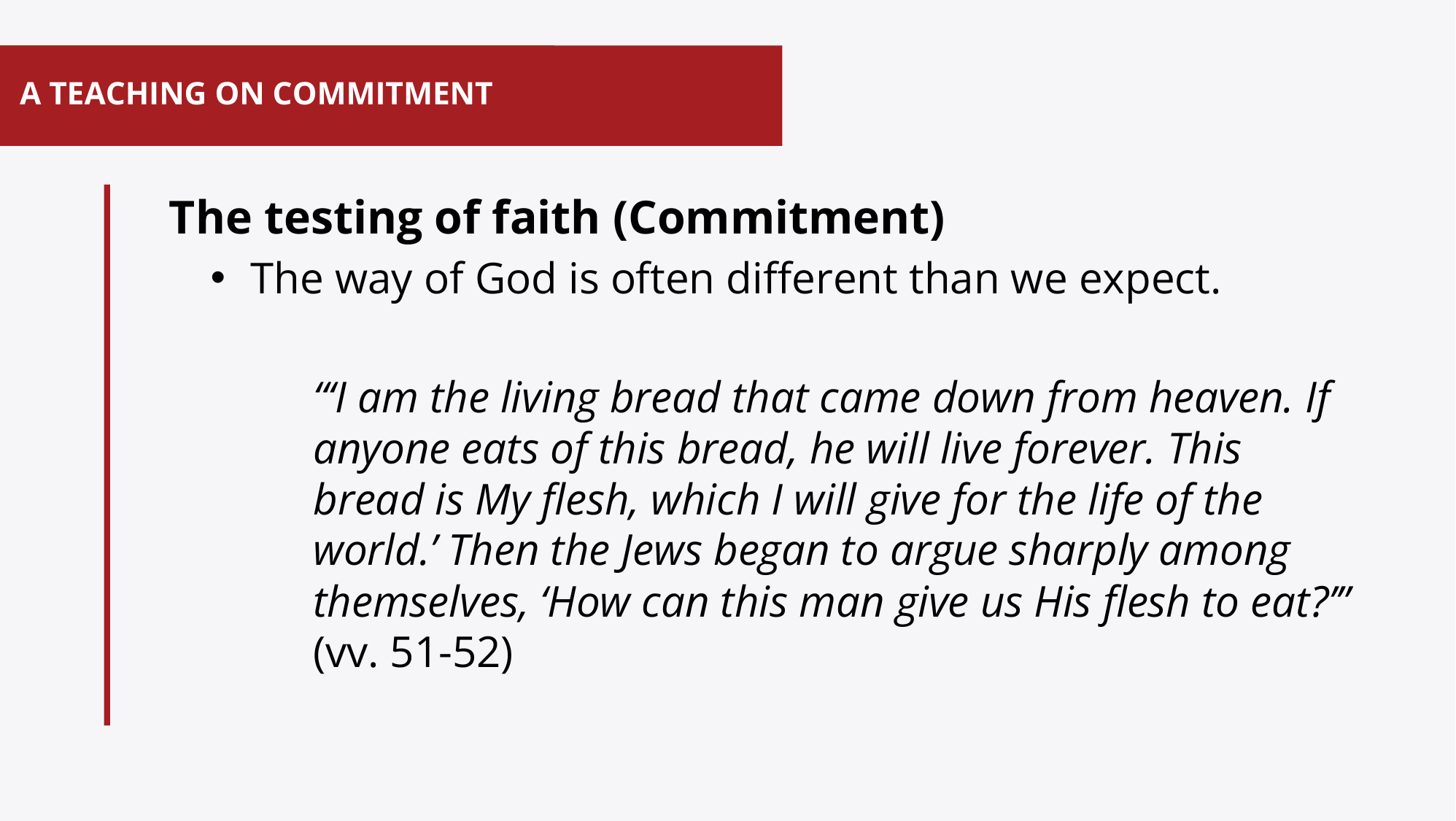

# A TEACHING ON COMMITMENT
The testing of faith (Commitment)
The way of God is often different than we expect.

“‘I am the living bread that came down from heaven. If anyone eats of this bread, he will live forever. This bread is My flesh, which I will give for the life of the world.’ Then the Jews began to argue sharply among themselves, ‘How can this man give us His flesh to eat?’” (vv. 51-52)